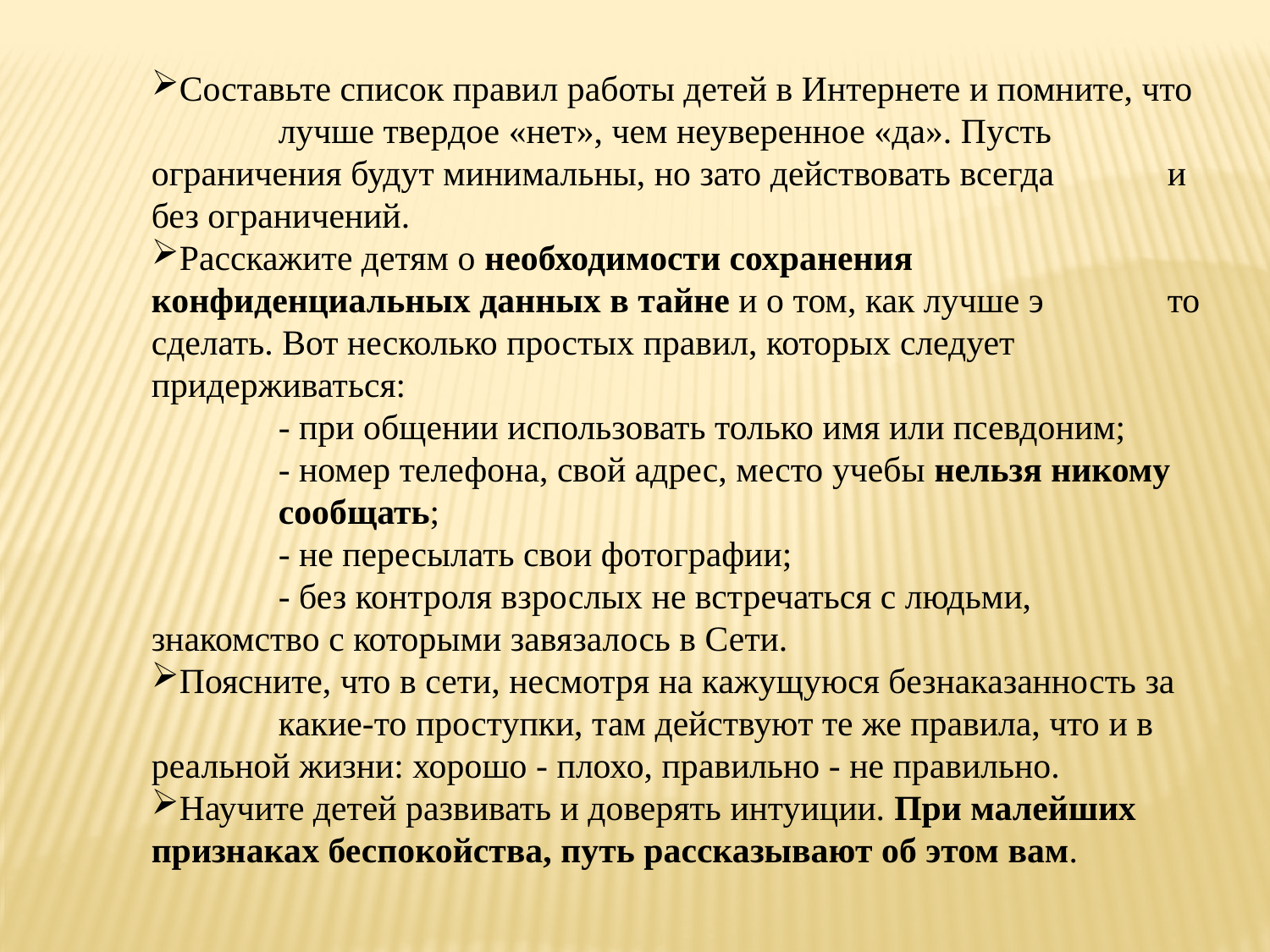

Составьте список правил работы детей в Интернете и помните, что   	лучше твердое «нет», чем неуверенное «да». Пусть 	ограничения будут минимальны, но зато действовать всегда 	и без ограничений.
Расскажите детям о необходимости сохранения 	конфиденциальных данных в тайне и о том, как лучше э	то сделать. Вот несколько простых правил, которых следует 	придерживаться:
	- при общении использовать только имя или псевдоним;
	- номер телефона, свой адрес, место учебы нельзя никому 	сообщать;
	- не пересылать свои фотографии;
	- без контроля взрослых не встречаться с людьми, 	знакомство с которыми завязалось в Сети.
Поясните, что в сети, несмотря на кажущуюся безнаказанность за 	какие-то проступки, там действуют те же правила, что и в 	реальной жизни: хорошо - плохо, правильно - не правильно.
Научите детей развивать и доверять интуиции. При малейших 	признаках беспокойства, путь рассказывают об этом вам.